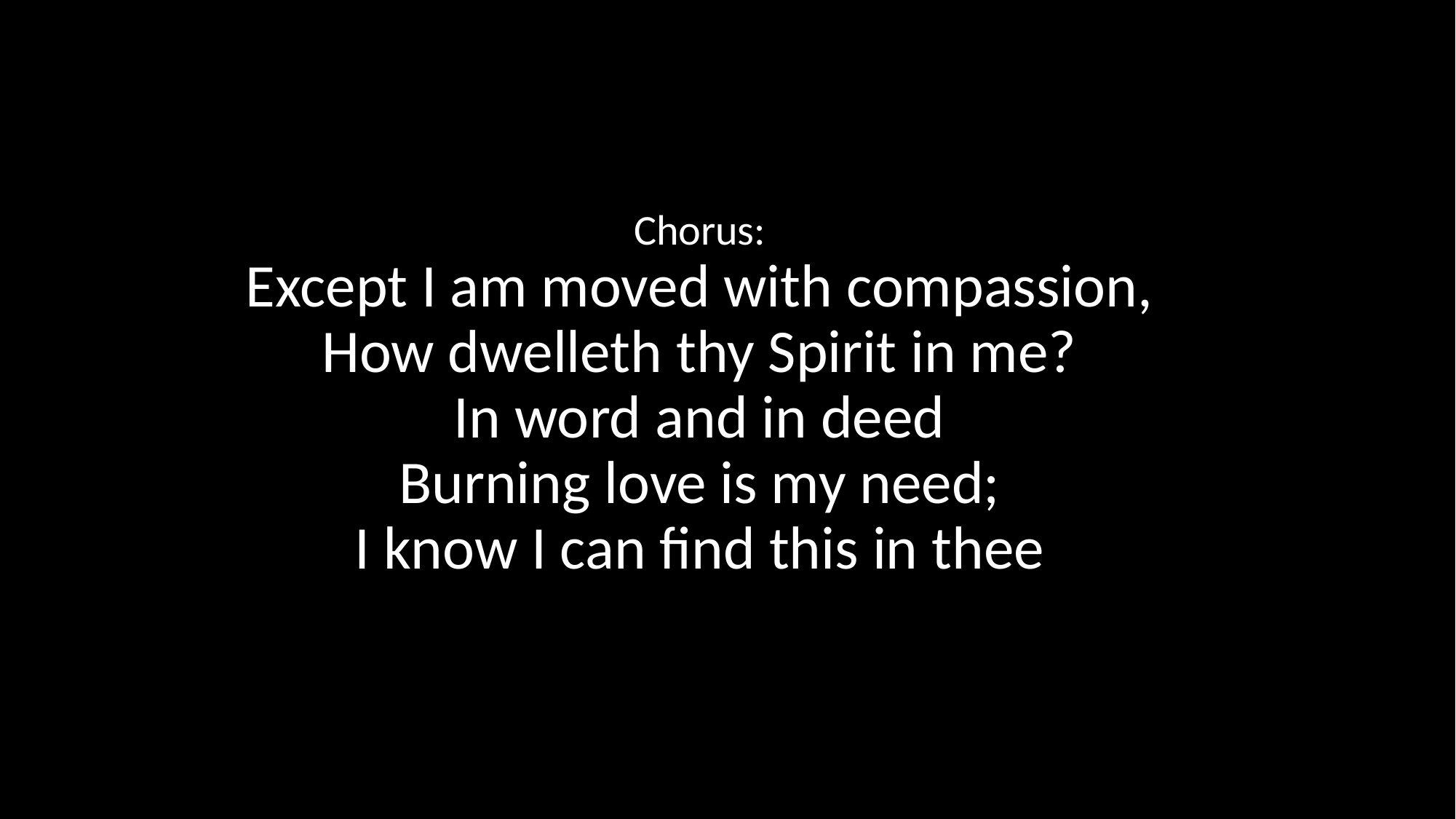

Chorus:
Except I am moved with compassion,
How dwelleth thy Spirit in me?
In word and in deed
Burning love is my need;
I know I can find this in thee